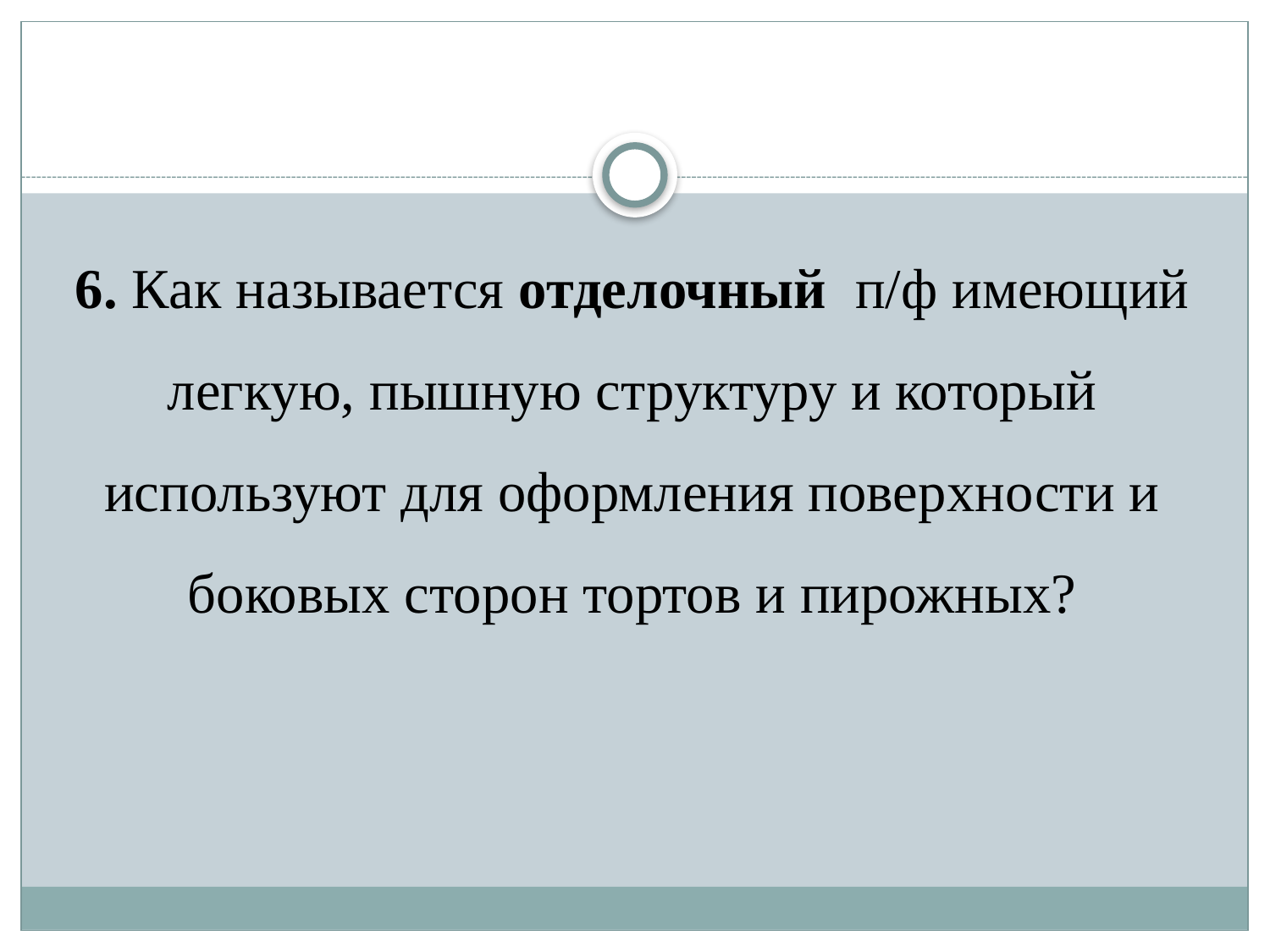

#
6. Как называется отделочный  п/ф имеющий легкую, пышную структуру и который используют для оформления поверхности и боковых сторон тортов и пирожных?